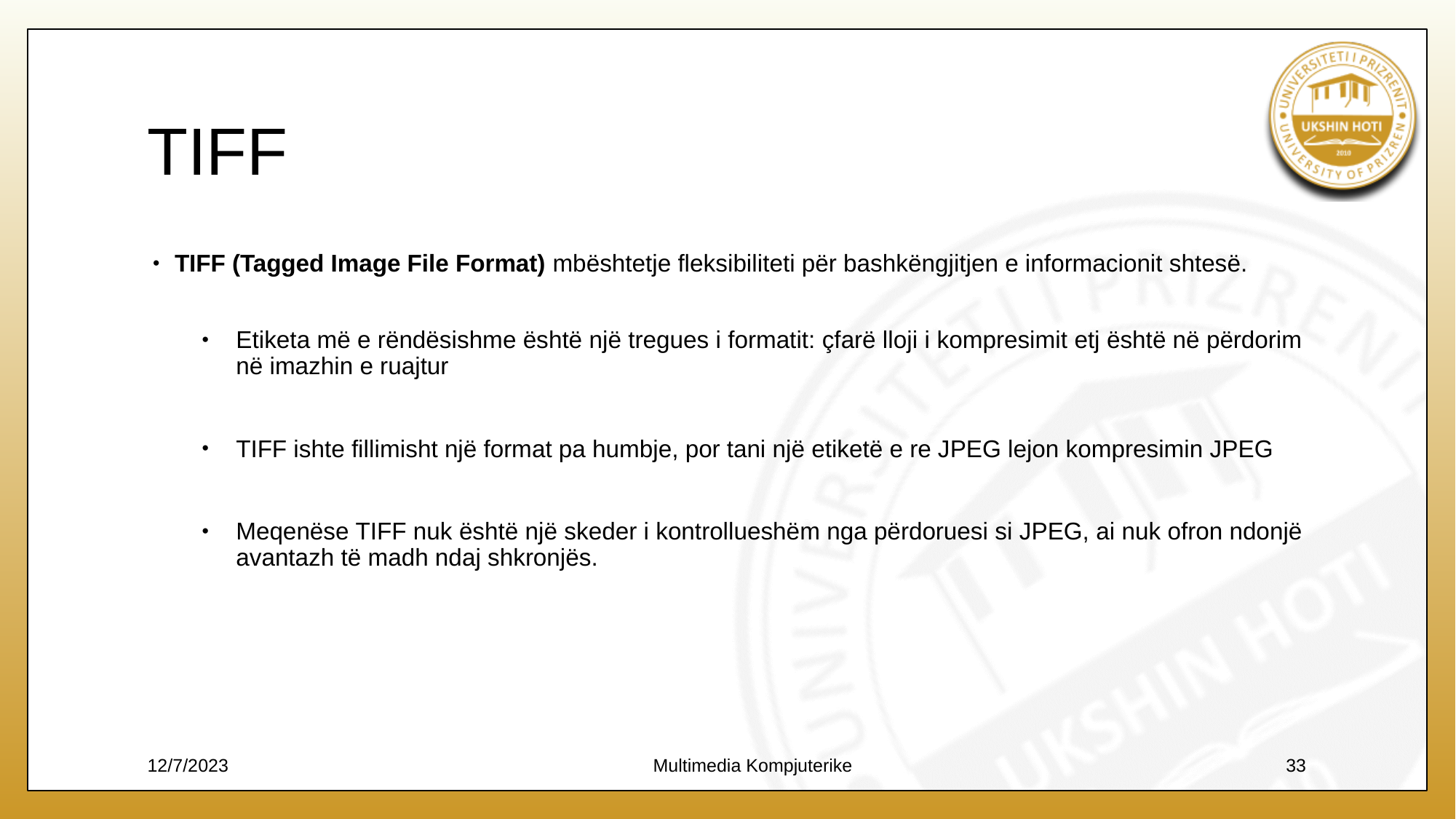

# TIFF
TIFF (Tagged Image File Format) mbështetje fleksibiliteti për bashkëngjitjen e informacionit shtesë.

Etiketa më e rëndësishme është një tregues i formatit: çfarë lloji i kompresimit etj është në përdorim në imazhin e ruajtur

TIFF ishte fillimisht një format pa humbje, por tani një etiketë e re JPEG lejon kompresimin JPEG

Meqenëse TIFF nuk është një skeder i kontrollueshëm nga përdoruesi si JPEG, ai nuk ofron ndonjë avantazh të madh ndaj shkronjës.

12/7/2023
Multimedia Kompjuterike
33